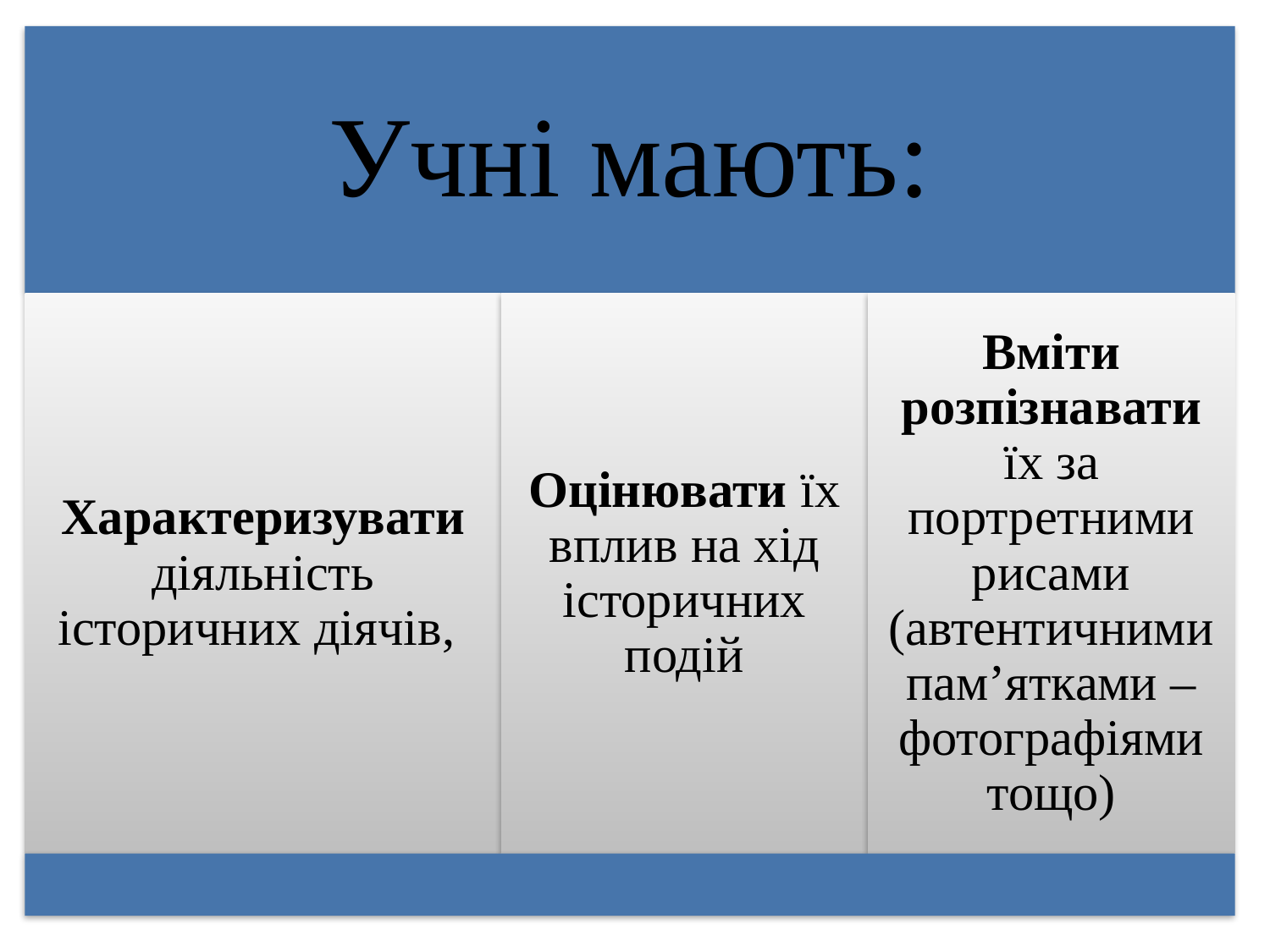

Учні мають:
Характеризувати діяльність історичних діячів,
Оцінювати їх вплив на хід історичних подій
Вміти розпізнавати їх за портретними рисами (автентичними пам’ятками – фотографіями тощо)